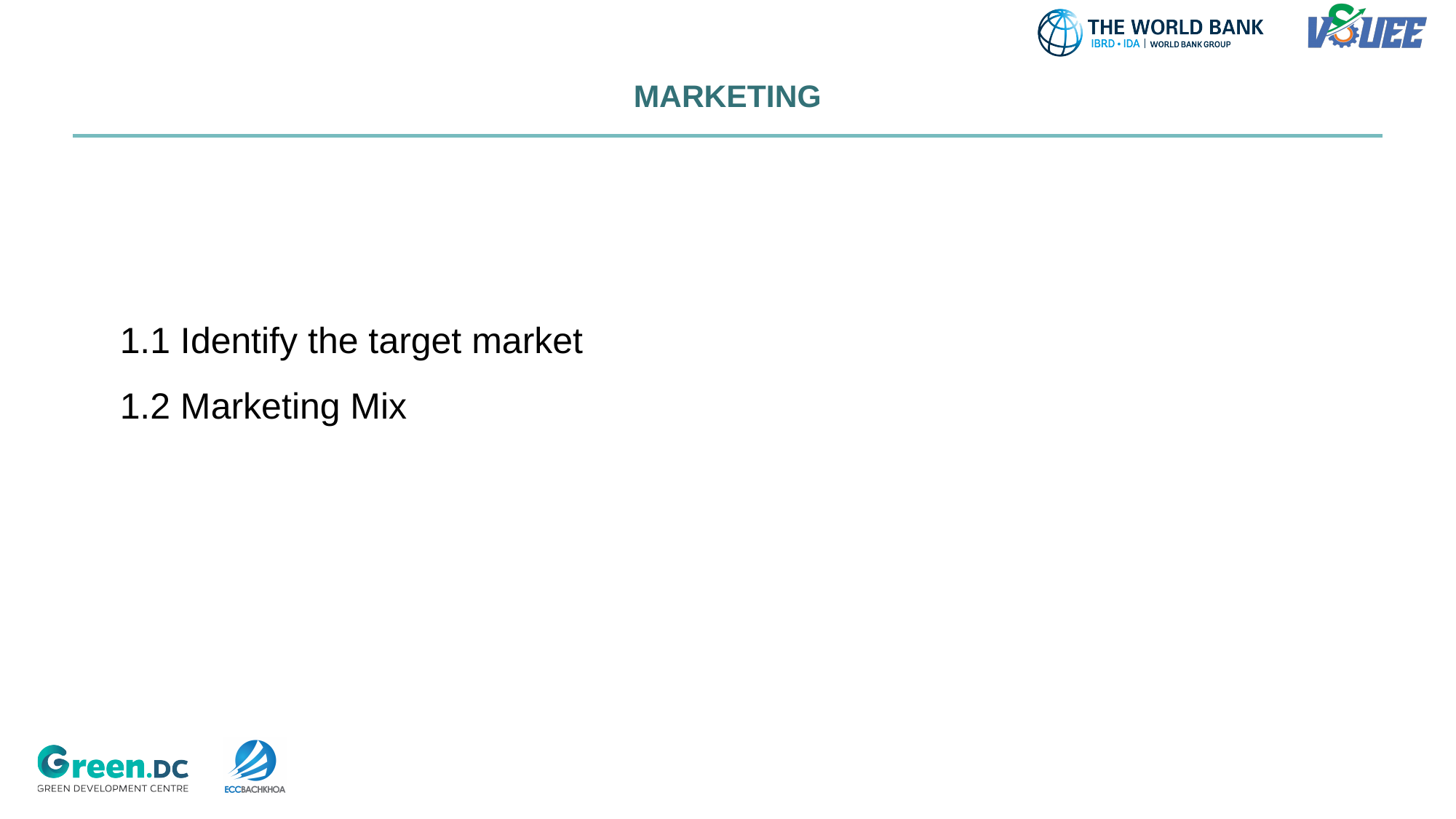

# MARKETING
1.1 Identify the target market
1.2 Marketing Mix